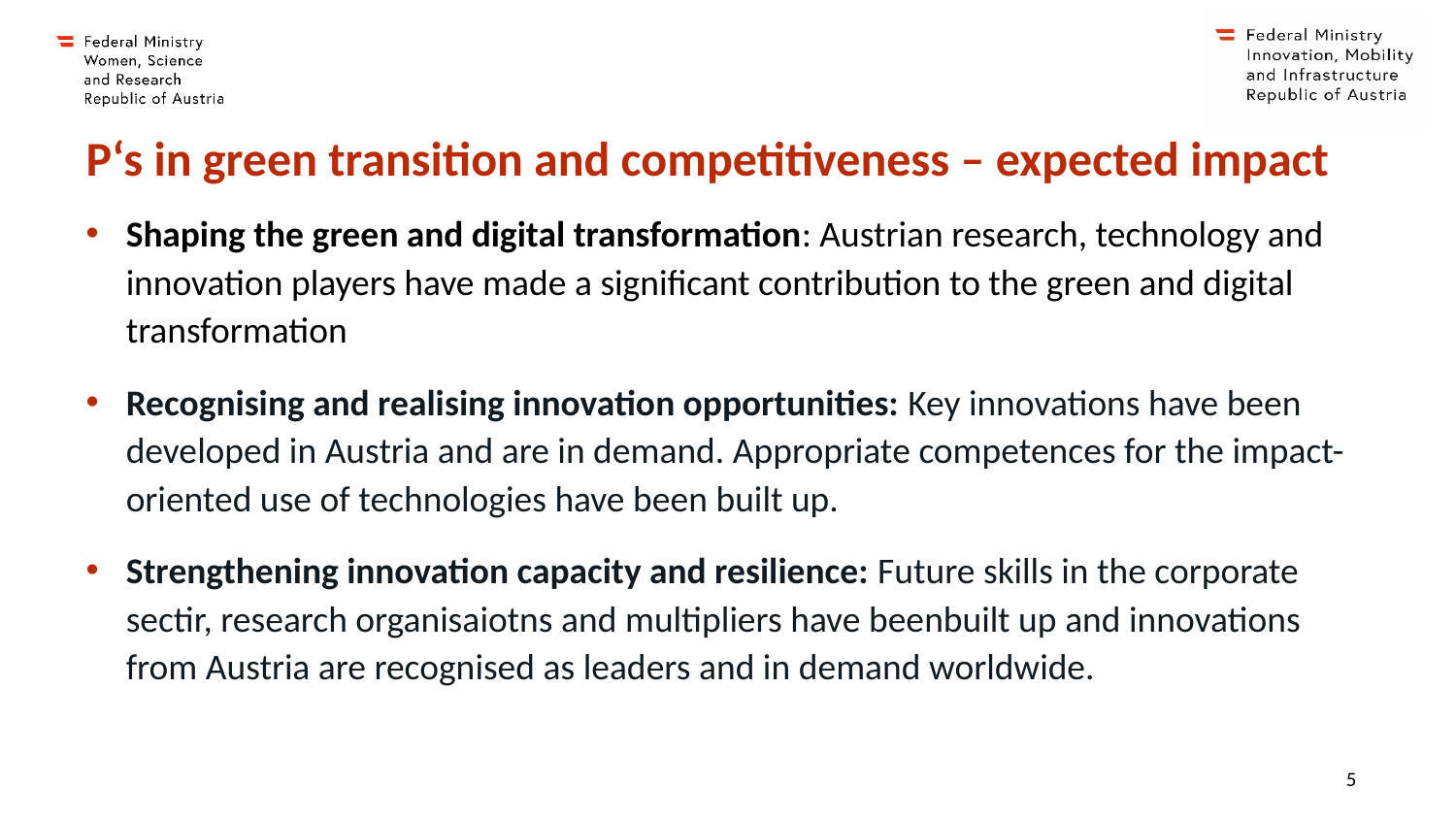

# P‘s in green transition and competitiveness – expected impact
Shaping the green and digital transformation: Austrian research, technology and innovation players have made a significant contribution to the green and digital transformation
Recognising and realising innovation opportunities: Key innovations have been developed in Austria and are in demand. Appropriate competences for the impact-oriented use of technologies have been built up.
Strengthening innovation capacity and resilience: Future skills in the corporate sectir, research organisaiotns and multipliers have beenbuilt up and innovations from Austria are recognised as leaders and in demand worldwide.
5